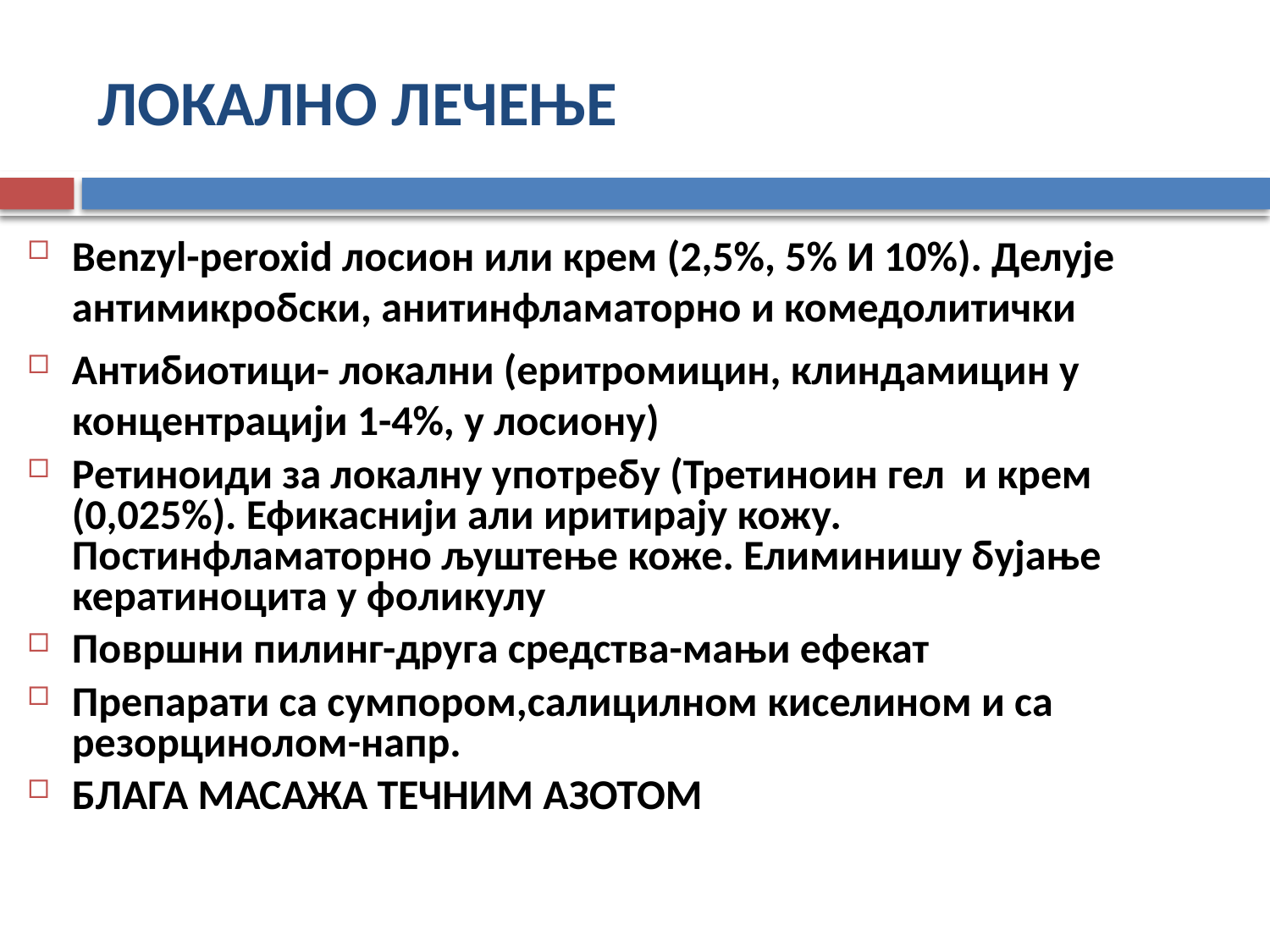

# ЛОКАЛНО ЛЕЧЕЊЕ
Benzyl-peroxid лосион или крем (2,5%, 5% И 10%). Делује антимикробски, анитинфламаторно и комедолитички
Антибиотици- локални (еритромицин, клиндамицин у концентрацији 1-4%, у лосиону)
Ретиноиди за локалну употребу (Третиноин гел  и крем (0,025%). Ефикаснији али иритирају кожу. Постинфламаторно љуштење коже. Елиминишу бујање кератиноцита у фоликулу
Површни пилинг-друга средства-мањи ефекат
Препарати са сумпором,салицилном киселином и са резорцинолом-напр.
БЛАГА МАСАЖА ТЕЧНИМ АЗОТОМ